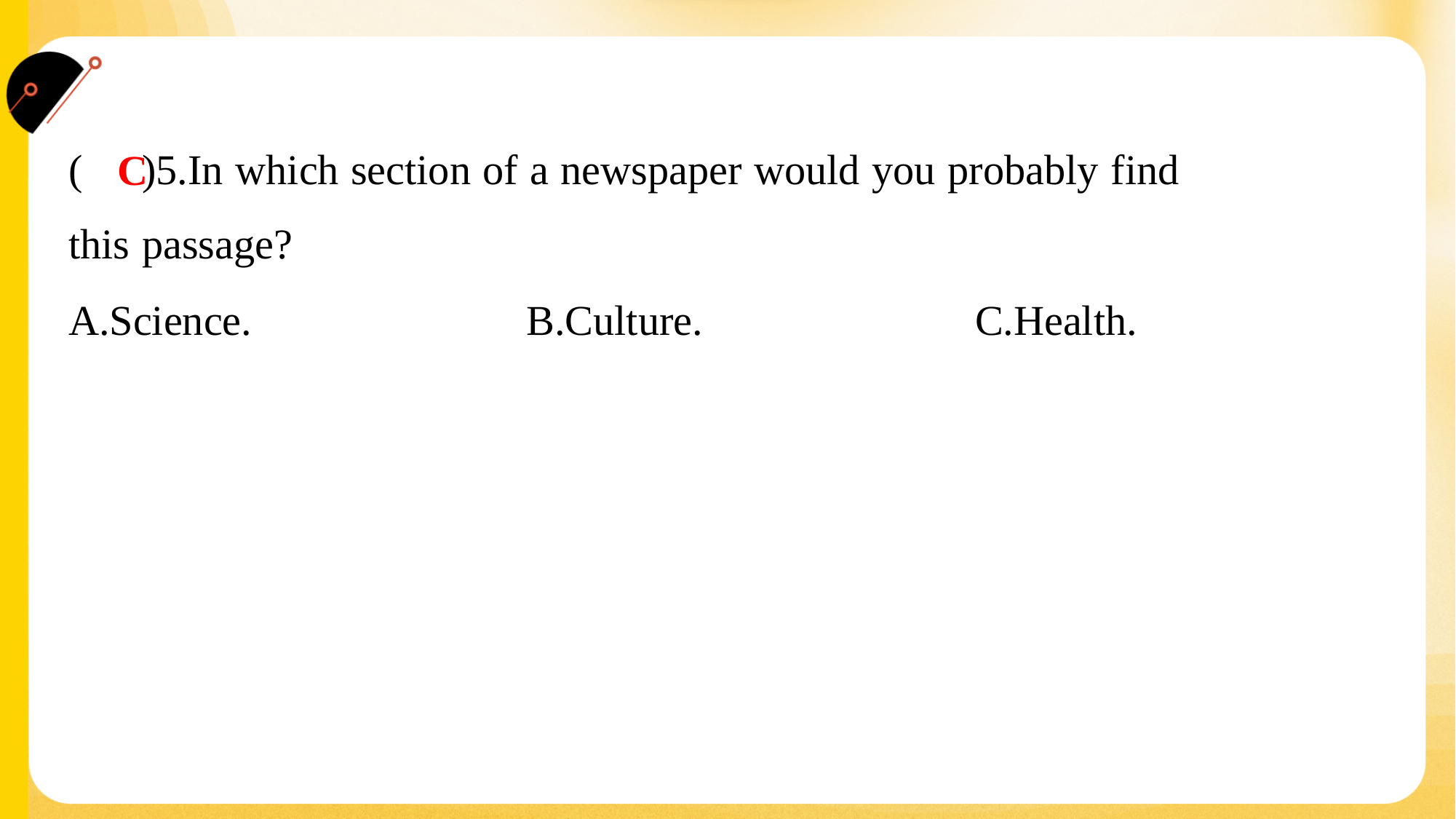

(     )5.In which section of a newspaper would you probably find
this passage?
C
A.Science.	B.Culture.	C.Health.